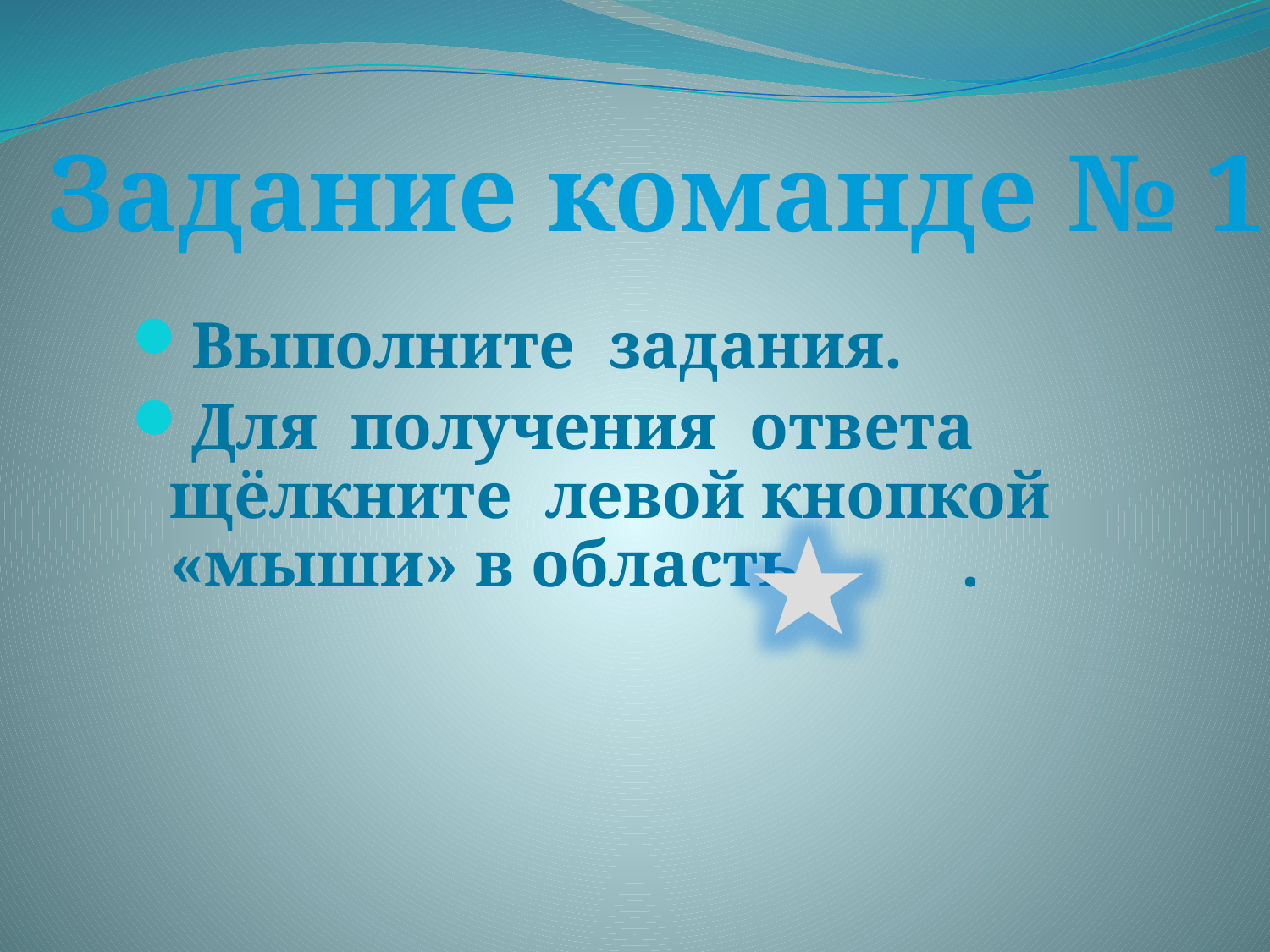

Задание команде № 1
Выполните  задания.
Для  получения  ответа щёлкните  левой кнопкой «мыши» в область          .